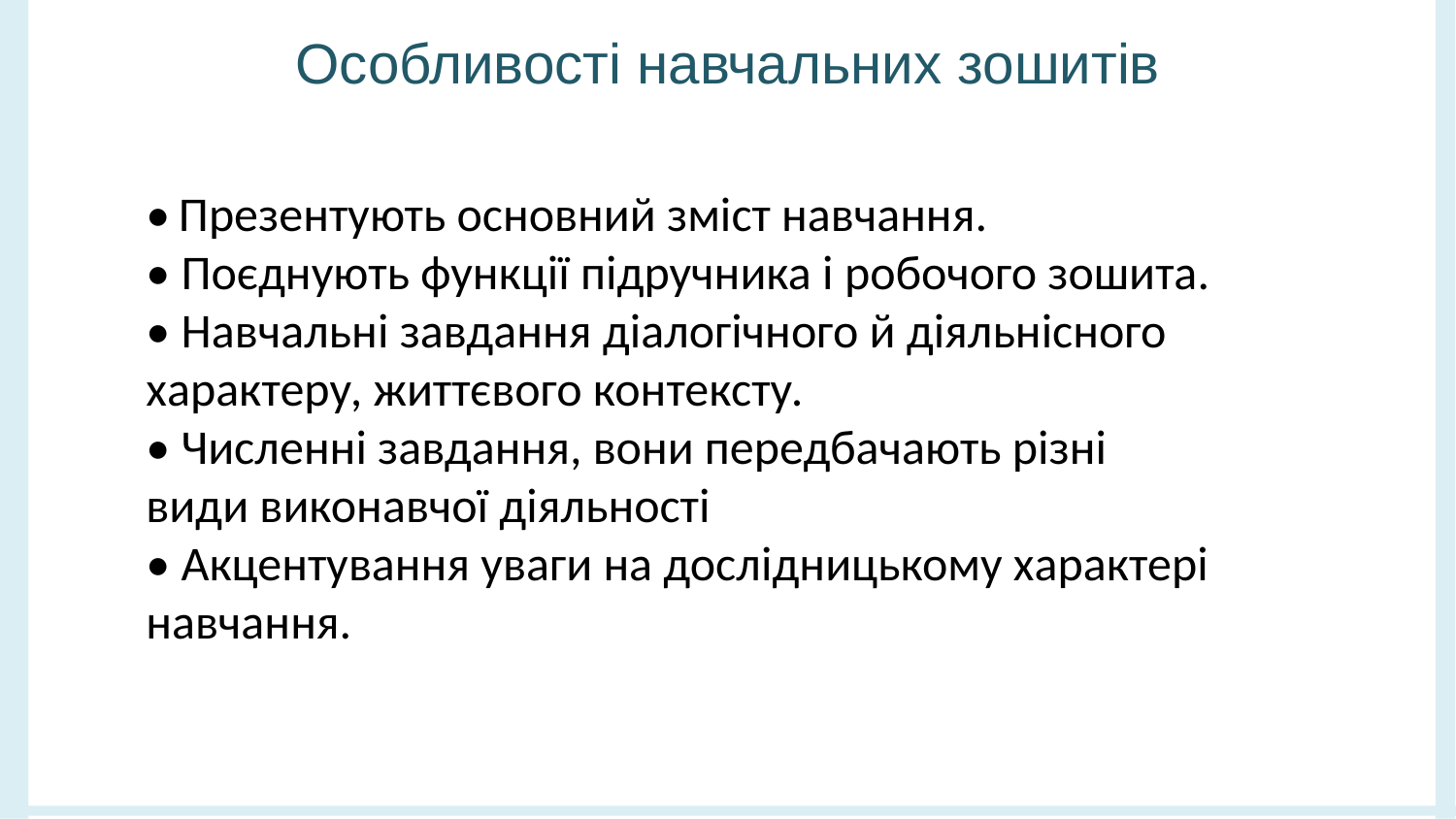

Особливості навчальних зошитів
• Презентують основний зміст навчання.
• Поєднують функції підручника і робочого зошита.
• Навчальні завдання діалогічного й діяльнісного характеру, життєвого контексту.
• Численні завдання, вони передбачають різні види виконавчої діяльності
• Акцентування уваги на дослідницькому характері навчання.